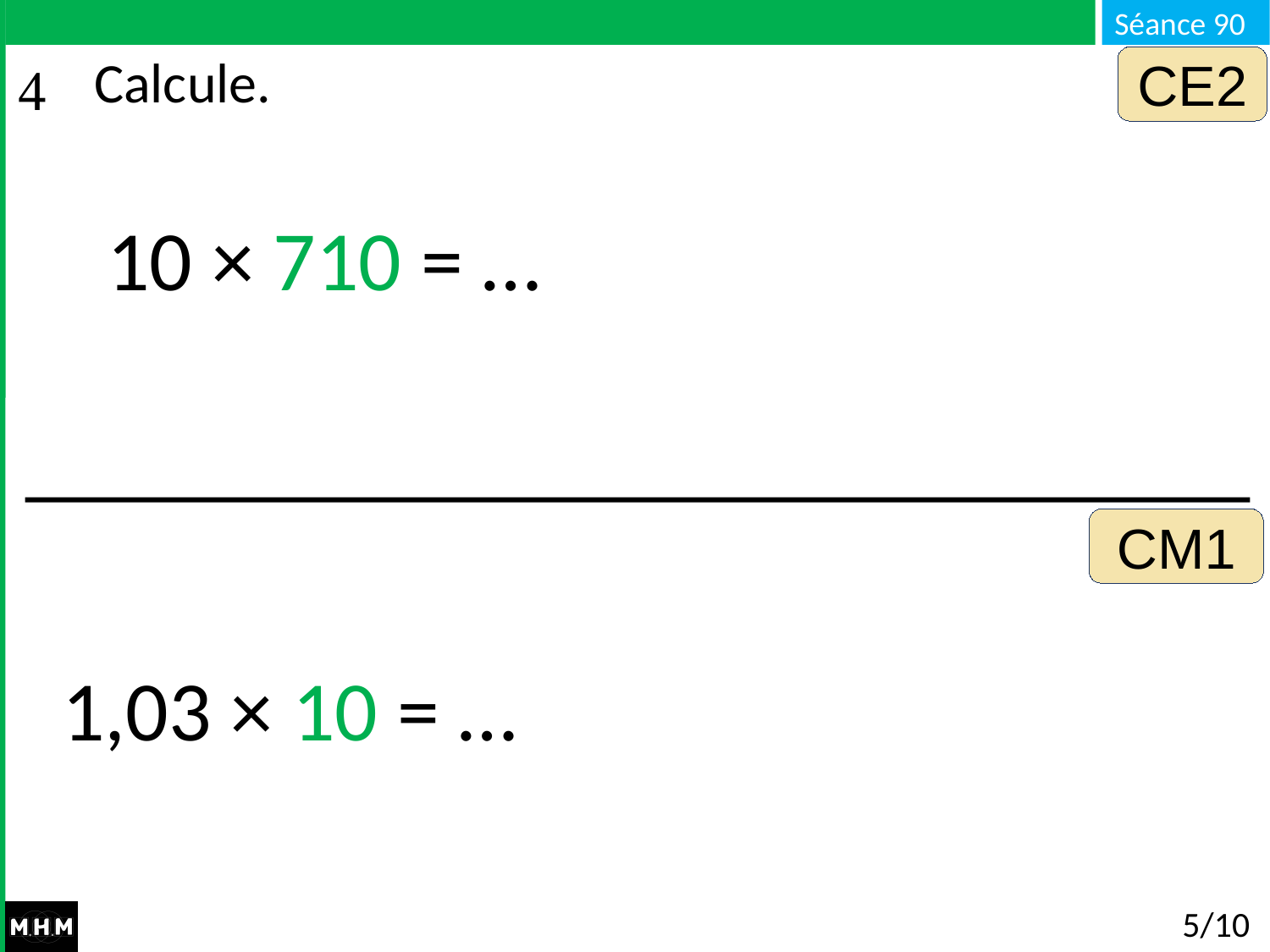

CE2
# Calcule.
10 × 710 = …

CM1
1,03 × 10 = …
5/10